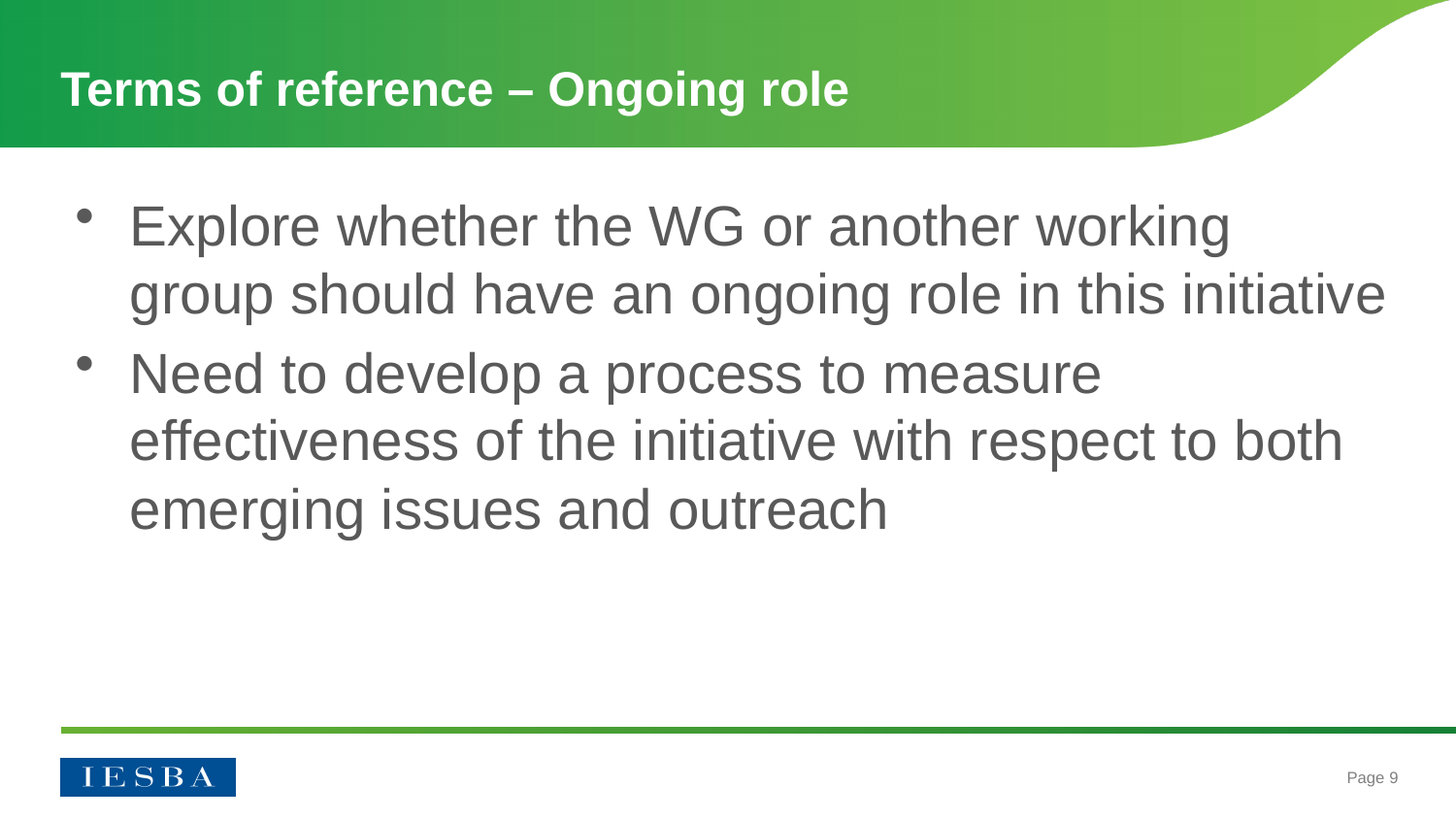

# Terms of reference – Ongoing role
Explore whether the WG or another working group should have an ongoing role in this initiative
Need to develop a process to measure effectiveness of the initiative with respect to both emerging issues and outreach